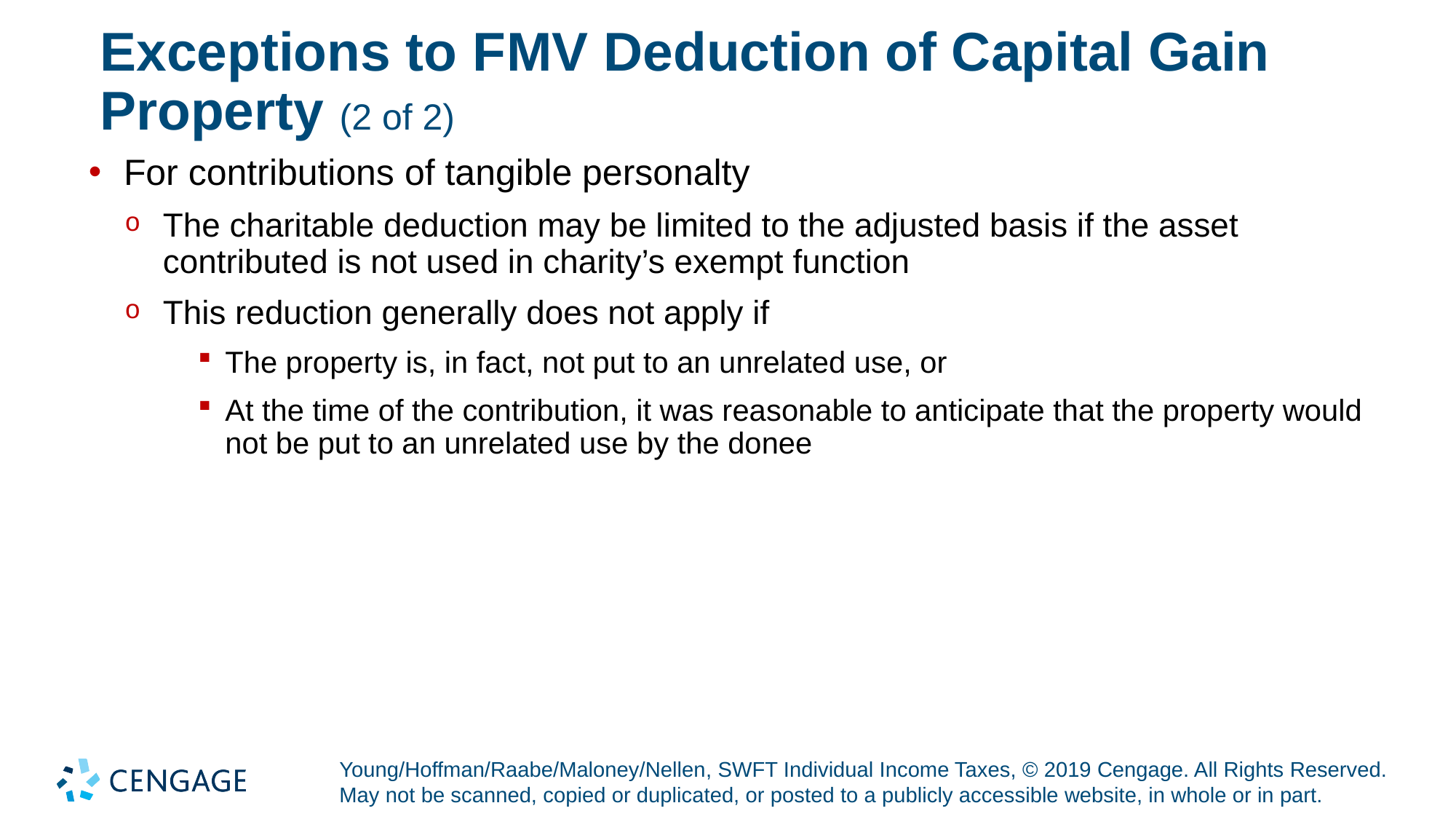

# Exceptions to F M V Deduction of Capital Gain Property (2 of 2)
For contributions of tangible personalty
The charitable deduction may be limited to the adjusted basis if the asset contributed is not used in charity’s exempt function
This reduction generally does not apply if
The property is, in fact, not put to an unrelated use, or
At the time of the contribution, it was reasonable to anticipate that the property would not be put to an unrelated use by the donee